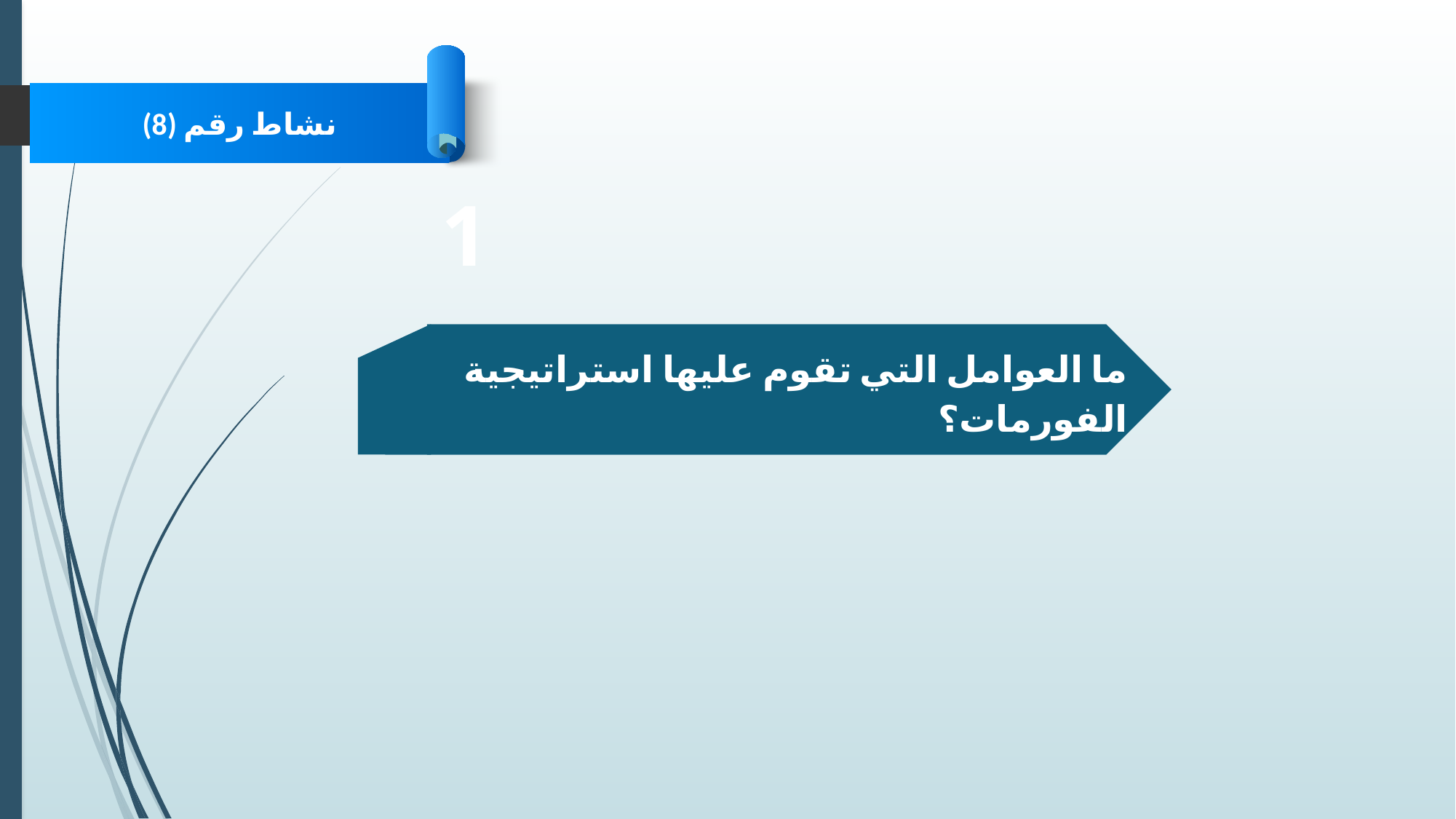

نشاط رقم (8)

1

ما العوامل التي تقوم عليها استراتيجية الفورمات؟